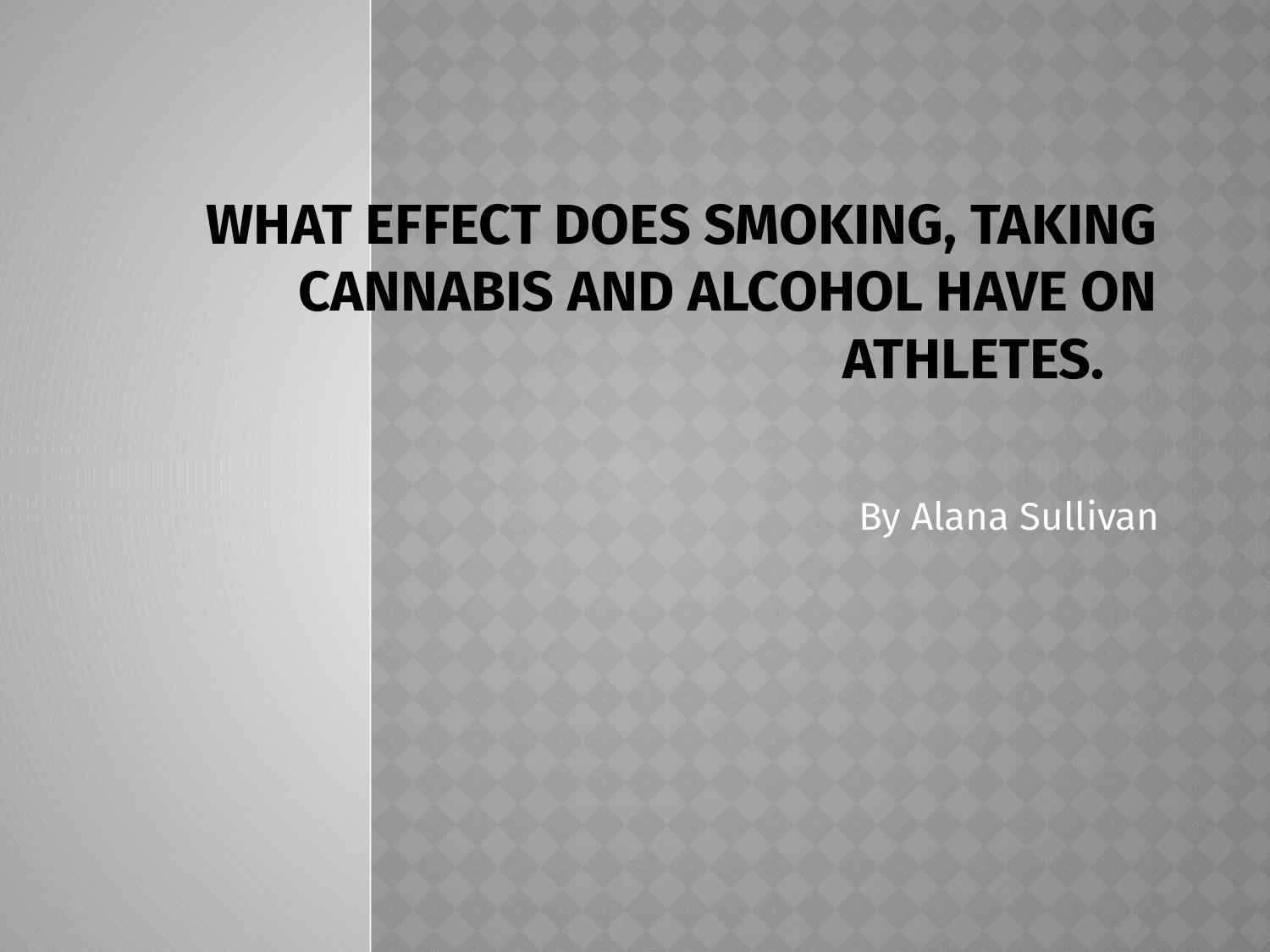

# What effect does smoking, taking cannabis and alcohol have on athletes.
By Alana Sullivan